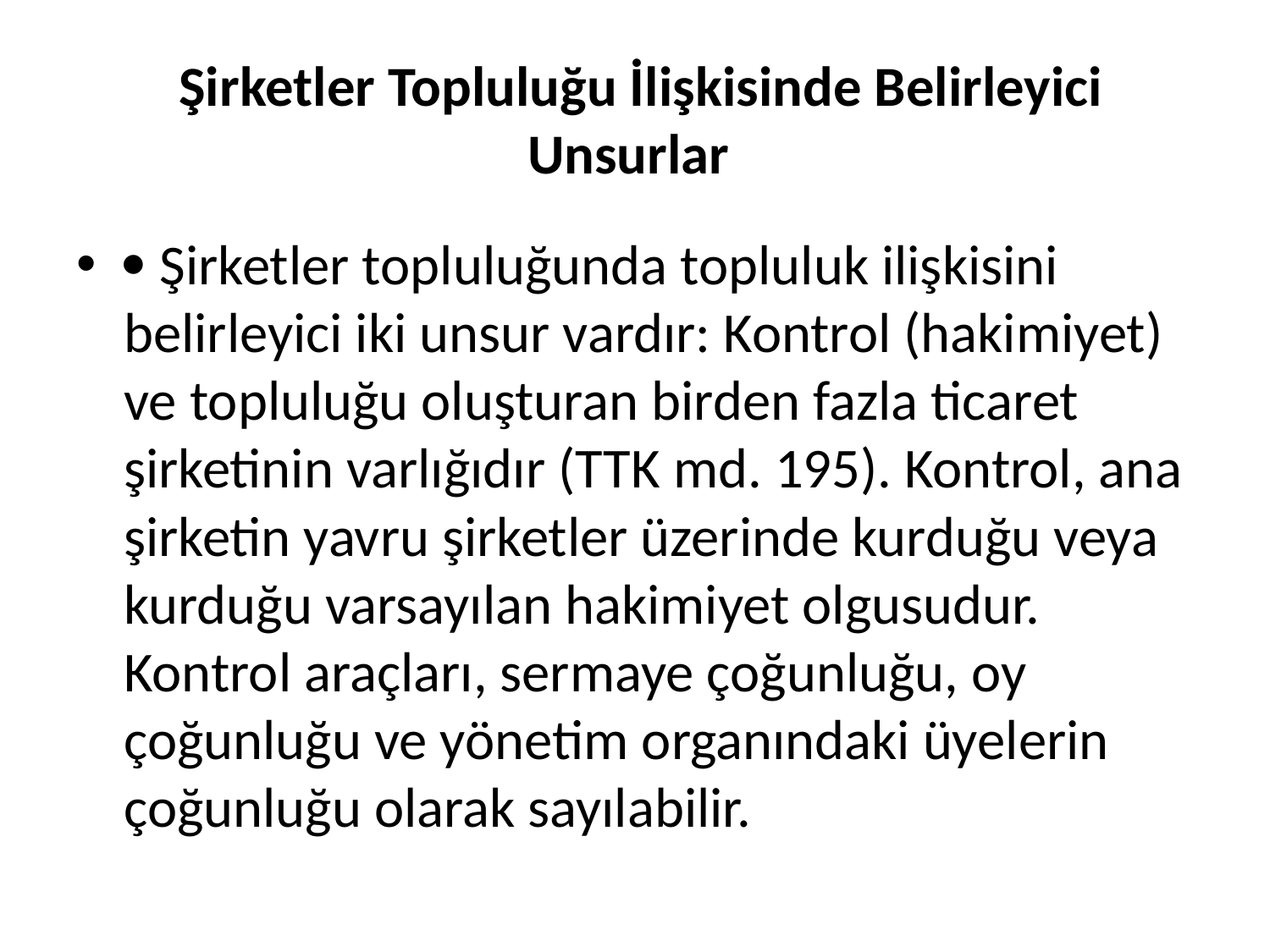

# Şirketler Topluluğu İlişkisinde Belirleyici Unsurlar
• Şirketler topluluğunda topluluk ilişkisini belirleyici iki unsur vardır: Kontrol (hakimiyet) ve topluluğu oluşturan birden fazla ticaret şirketinin varlığıdır (TTK md. 195). Kontrol, ana şirketin yavru şirketler üzerinde kurduğu veya kurduğu varsayılan hakimiyet olgusudur. Kontrol araçları, sermaye çoğunluğu, oy çoğunluğu ve yönetim organındaki üyelerin çoğunluğu olarak sayılabilir.